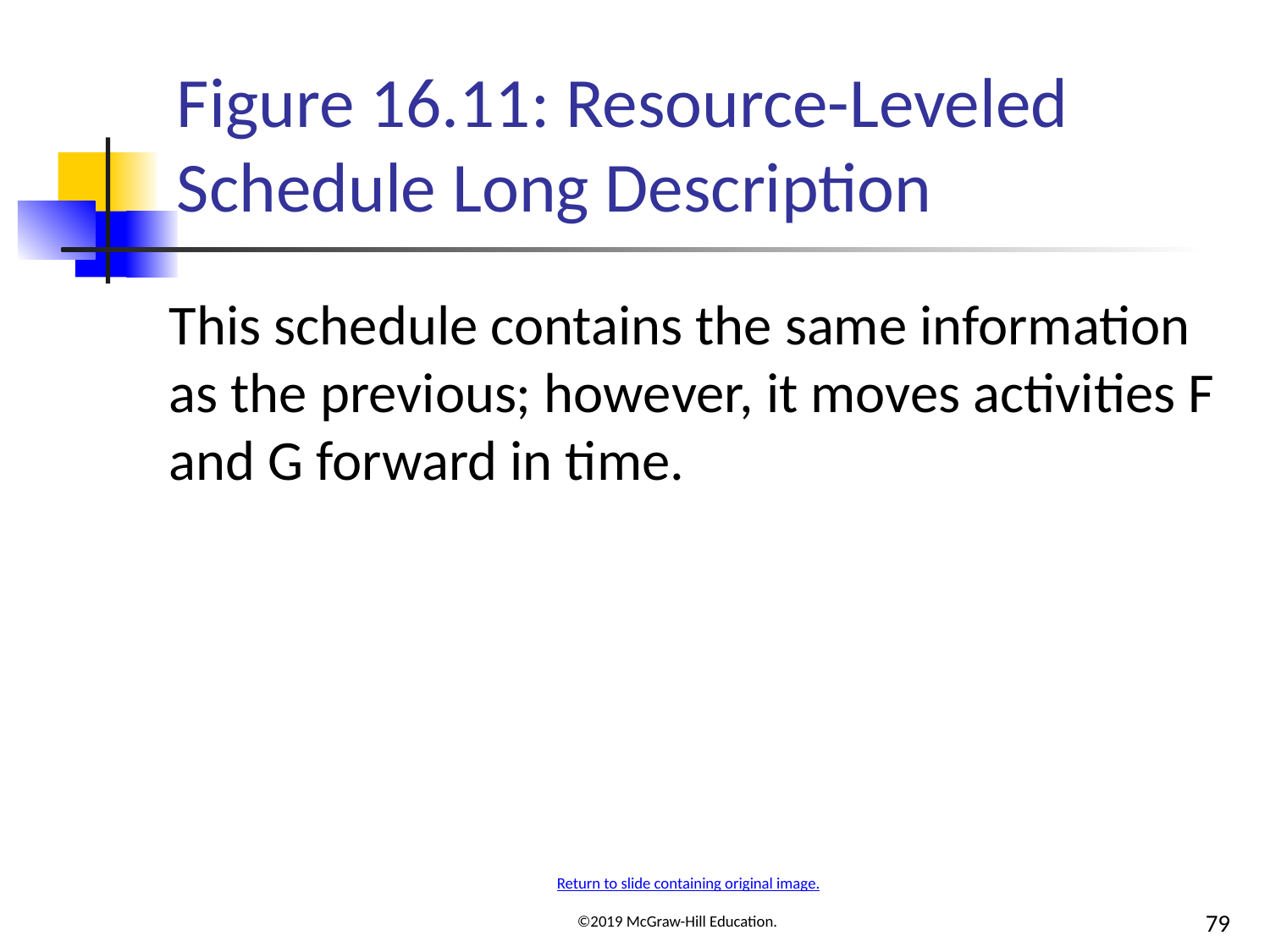

# Figure 16.11: Resource-Leveled Schedule Long Description
This schedule contains the same information as the previous; however, it moves activities F and G forward in time.
Return to slide containing original image.